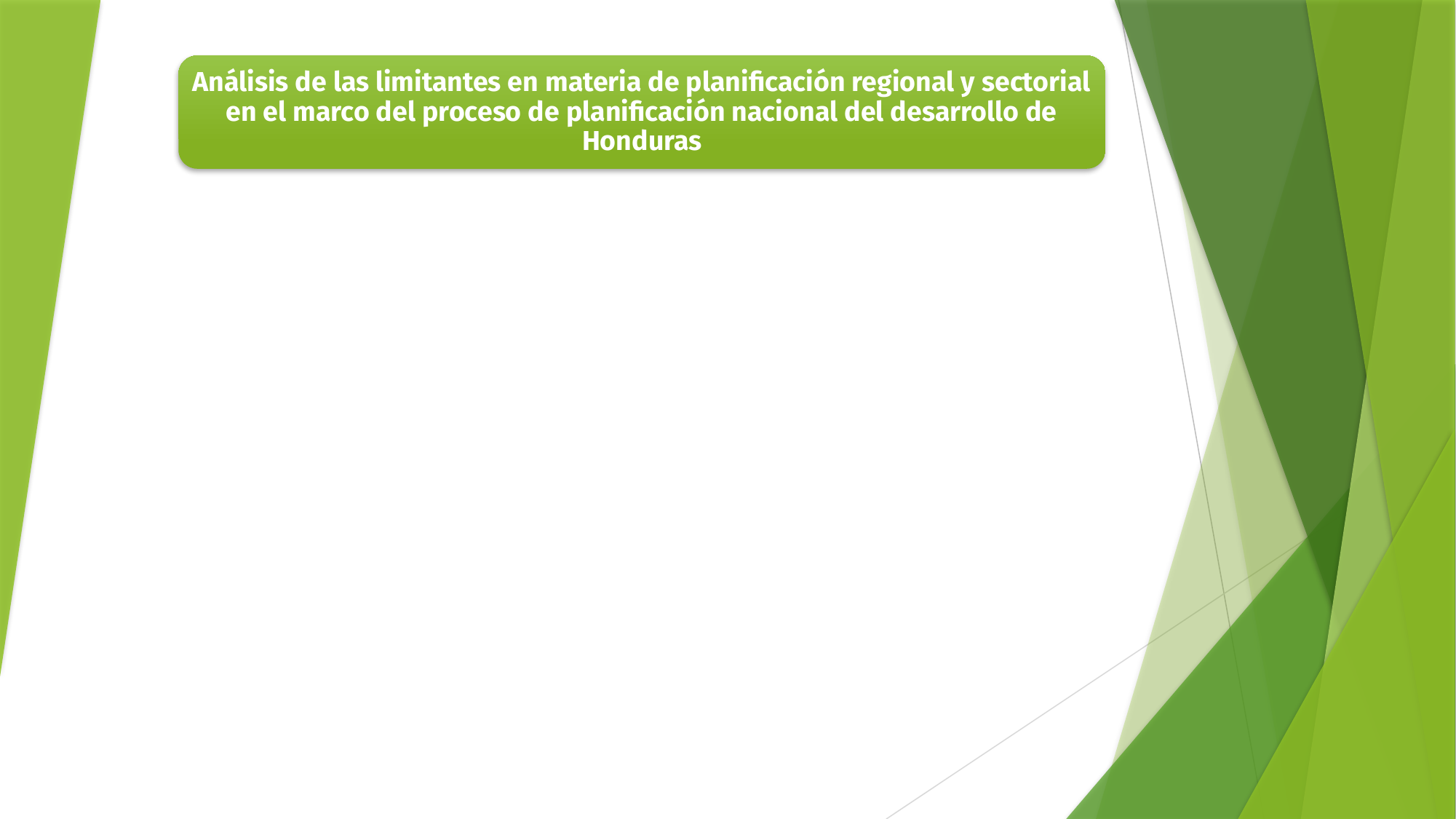

Análisis de las limitantes en materia de planificación regional y sectorial en el marco del proceso de planificación nacional del desarrollo de Honduras